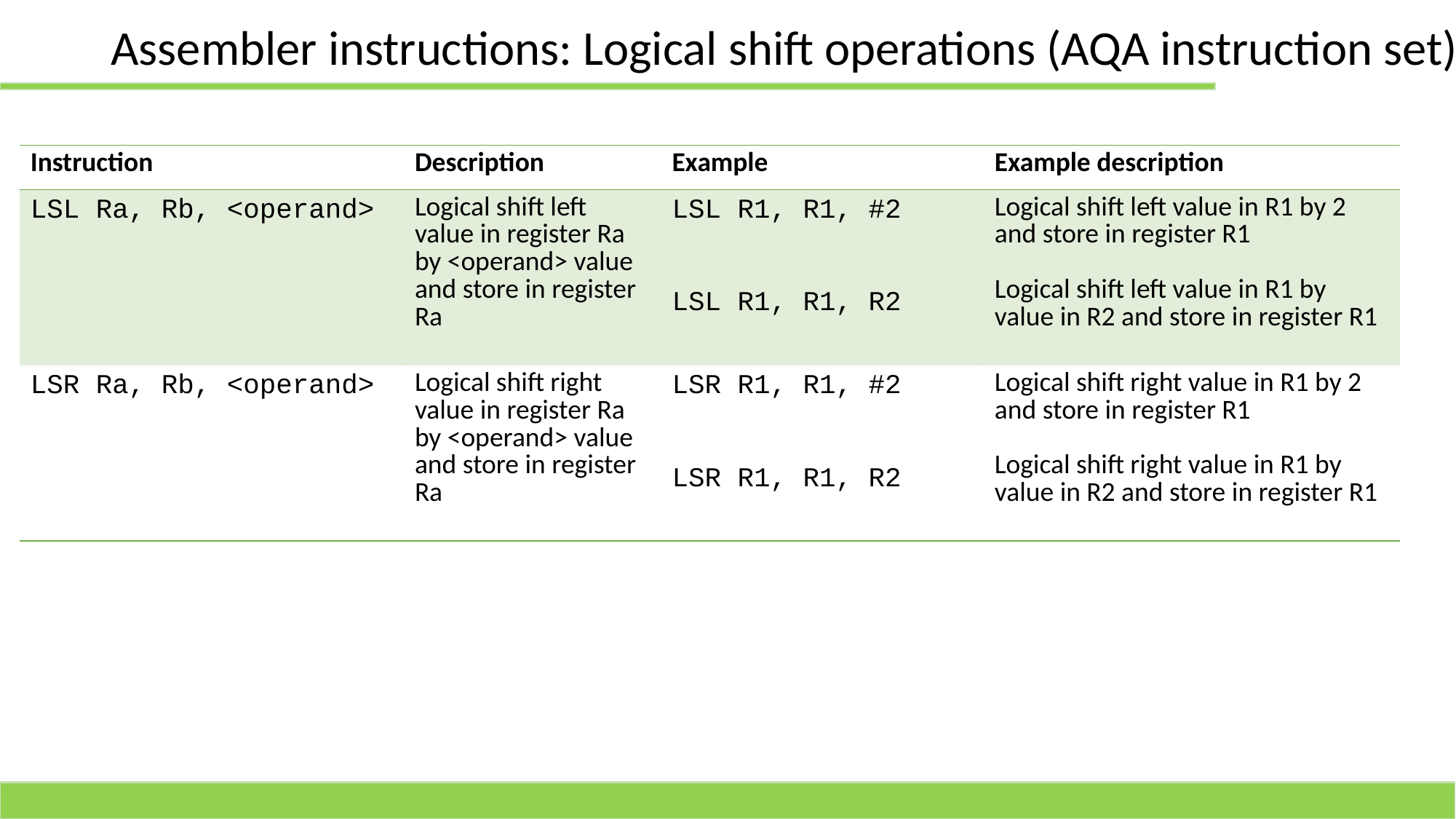

# Assembler instructions: Logical shift operations (AQA instruction set)
| Instruction | Description | Example | Example description |
| --- | --- | --- | --- |
| LSL Ra, Rb, <operand> | Logical shift left value in register Ra by <operand> value and store in register Ra | LSL R1, R1, #2 LSL R1, R1, R2 | Logical shift left value in R1 by 2 and store in register R1 Logical shift left value in R1 by value in R2 and store in register R1 |
| LSR Ra, Rb, <operand> | Logical shift right value in register Ra by <operand> value and store in register Ra | LSR R1, R1, #2 LSR R1, R1, R2 | Logical shift right value in R1 by 2 and store in register R1 Logical shift right value in R1 by value in R2 and store in register R1 |